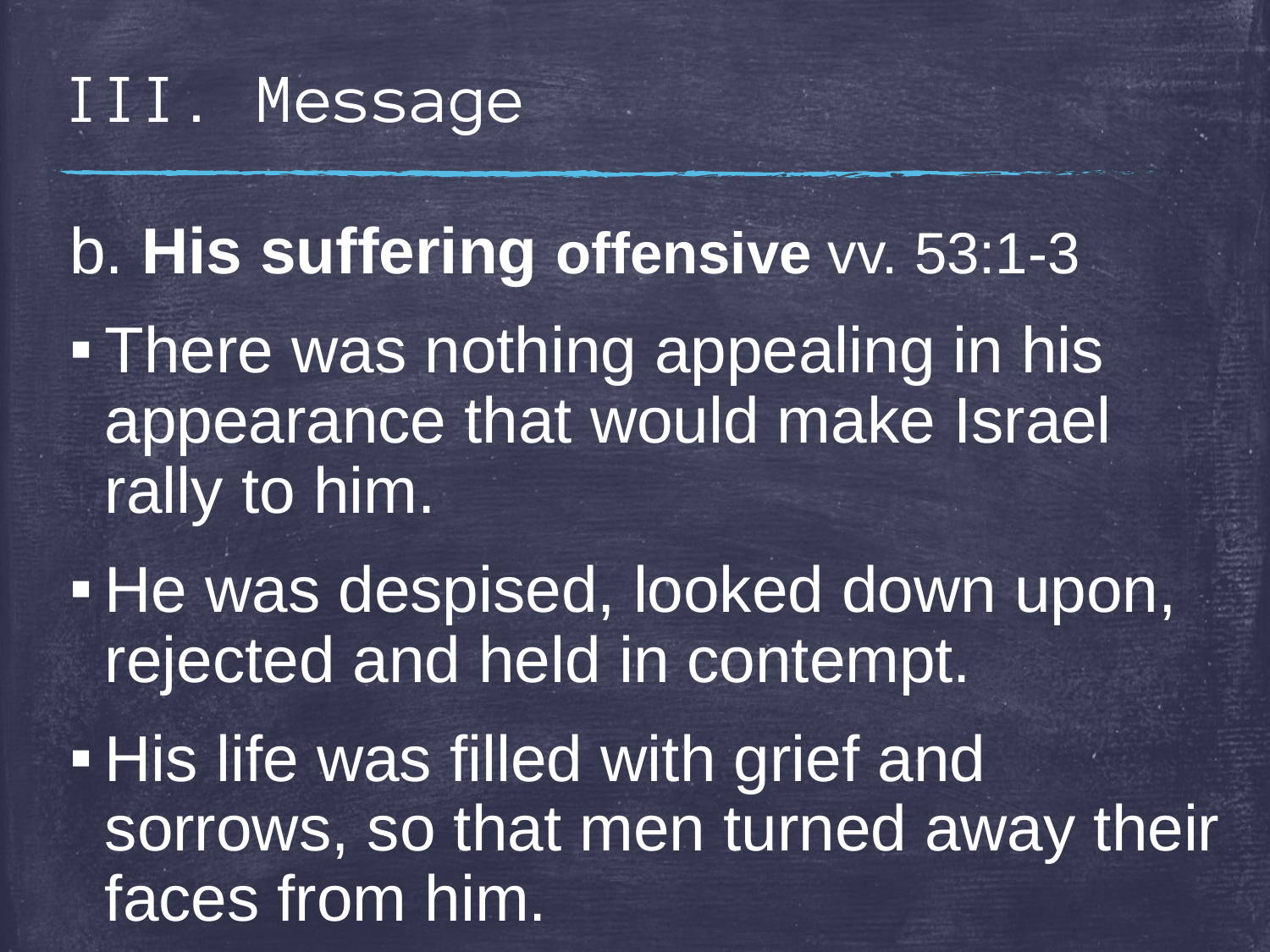

# III. Message
b. His suffering offensive vv. 53:1-3
There was nothing appealing in his appearance that would make Israel rally to him.
He was despised, looked down upon, rejected and held in contempt.
His life was filled with grief and sorrows, so that men turned away their faces from him.